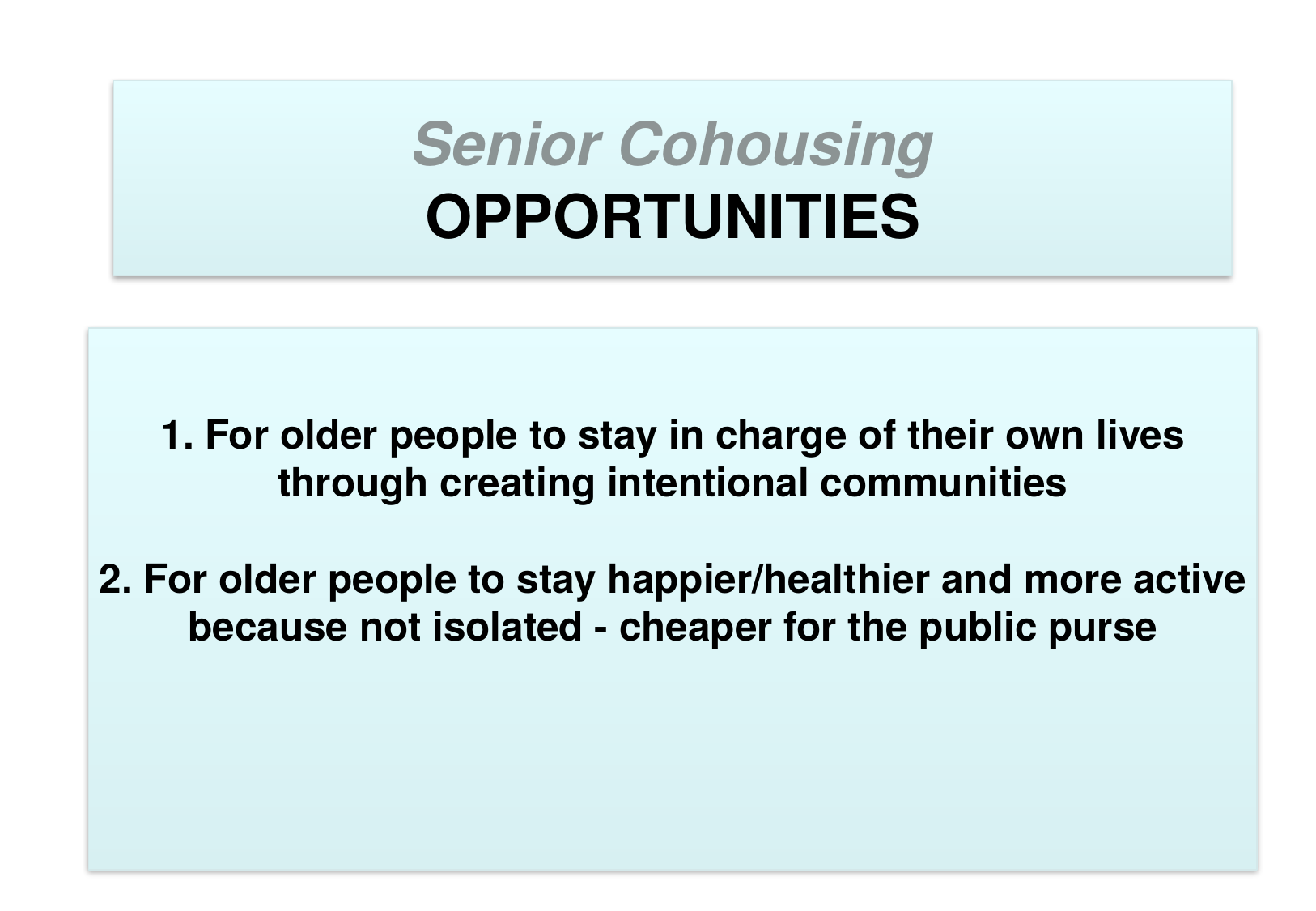

# Senior Cohousing
OPPORTUNITIES

1. For older people to stay in charge of their own lives
through creating intentional communities

2. For older people to stay happier/healthier and more active
because not isolated - cheaper for the public purse